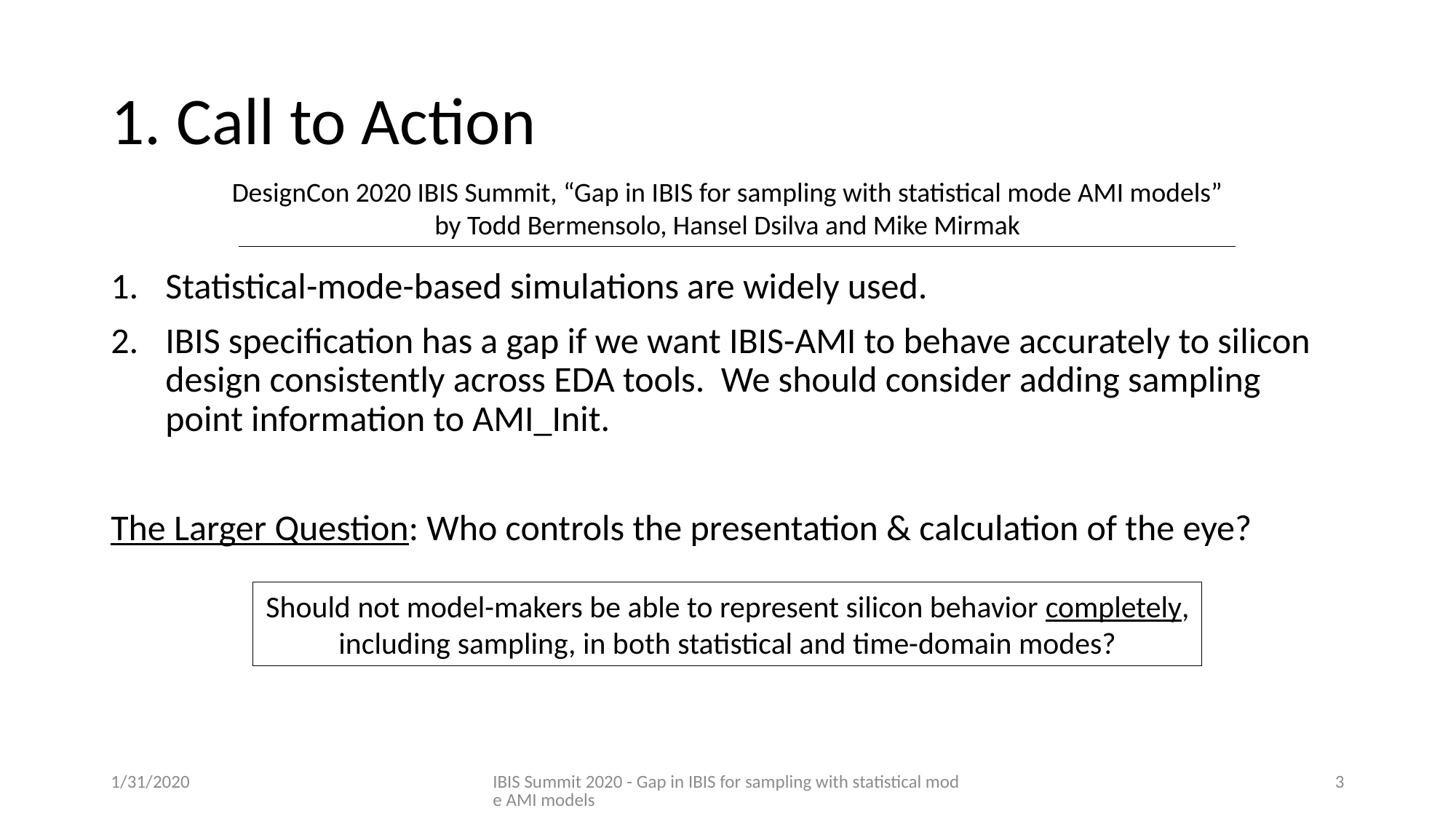

# 1. Call to Action
DesignCon 2020 IBIS Summit, “Gap in IBIS for sampling with statistical mode AMI models” by Todd Bermensolo, Hansel Dsilva and Mike Mirmak
Statistical-mode-based simulations are widely used.
IBIS specification has a gap if we want IBIS-AMI to behave accurately to silicon design consistently across EDA tools.  We should consider adding sampling point information to AMI_Init.

The Larger Question: Who controls the presentation & calculation of the eye?

Should not model-makers be able to represent silicon behavior completely, including sampling, in both statistical and time-domain modes?
1/31/2020
IBIS Summit 2020 - Gap in IBIS for sampling with statistical mode AMI models
3